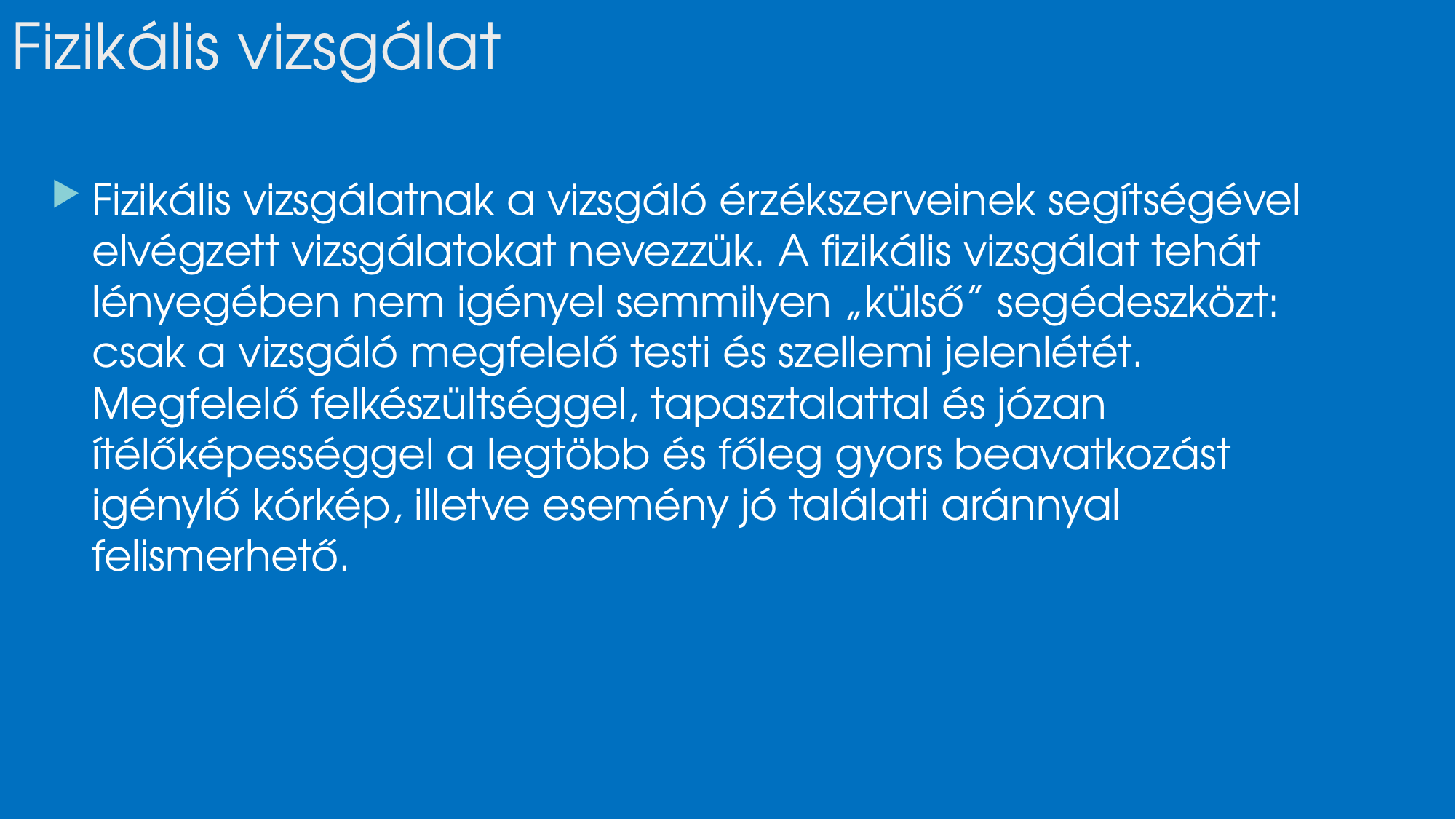

# Fizikális vizsgálat
Fizikális vizsgálatnak a vizsgáló érzékszerveinek segítségével elvégzett vizsgálatokat nevezzük. A fizikális vizsgálat tehát lényegében nem igényel semmilyen „külső” segédeszközt: csak a vizsgáló megfelelő testi és szellemi jelenlétét. Megfelelő felkészültséggel, tapasztalattal és józan ítélőképességgel a legtöbb és főleg gyors beavatkozást igénylő kórkép, illetve esemény jó találati aránnyal felismerhető.